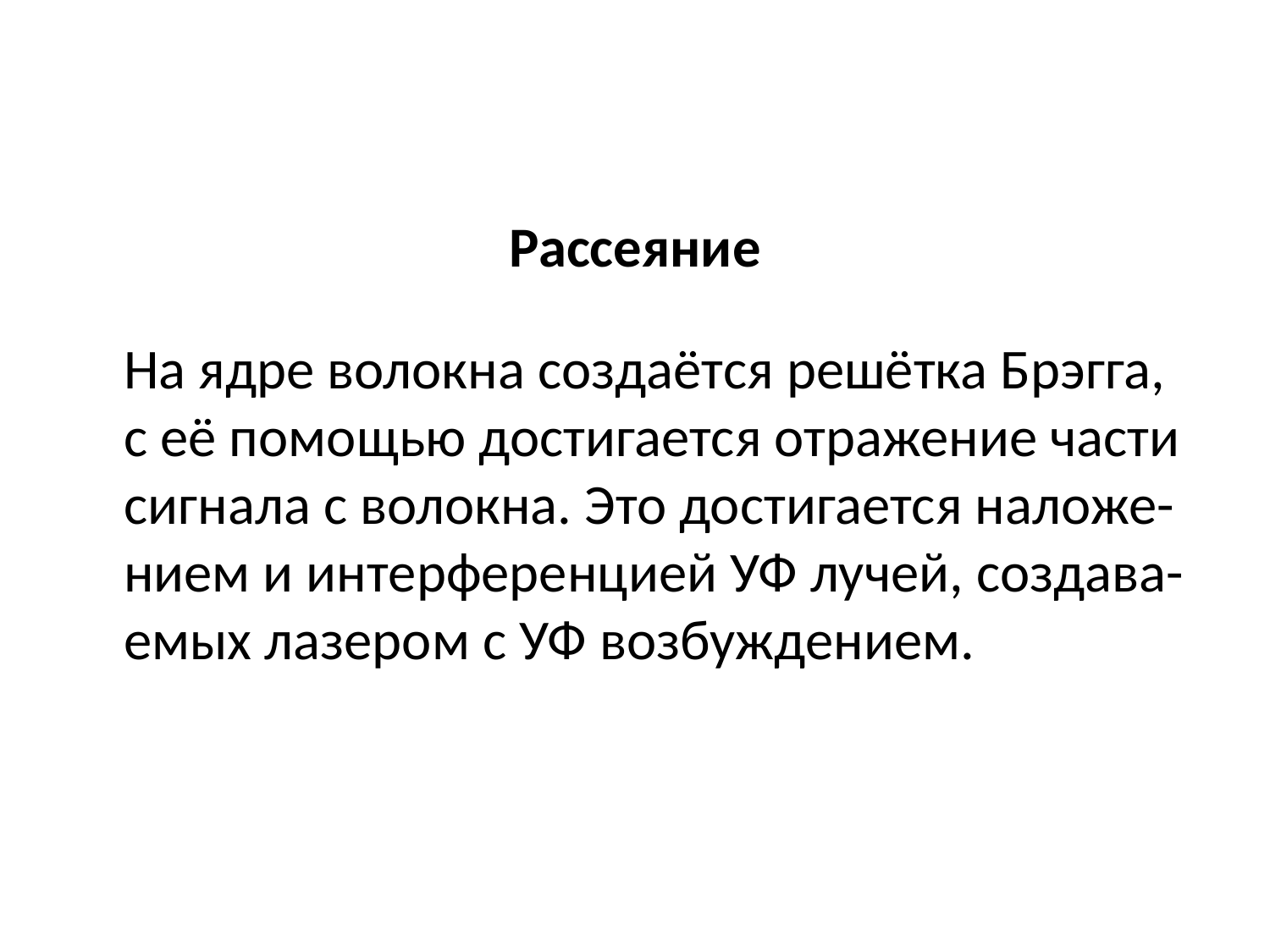

# Рассеяние
	На ядре волокна создаётся решётка Брэгга, с её помощью достигается отражение части сигнала с волокна. Это достигается наложе- нием и интерференцией УФ лучей, создава- емых лазером с УФ возбуждением.